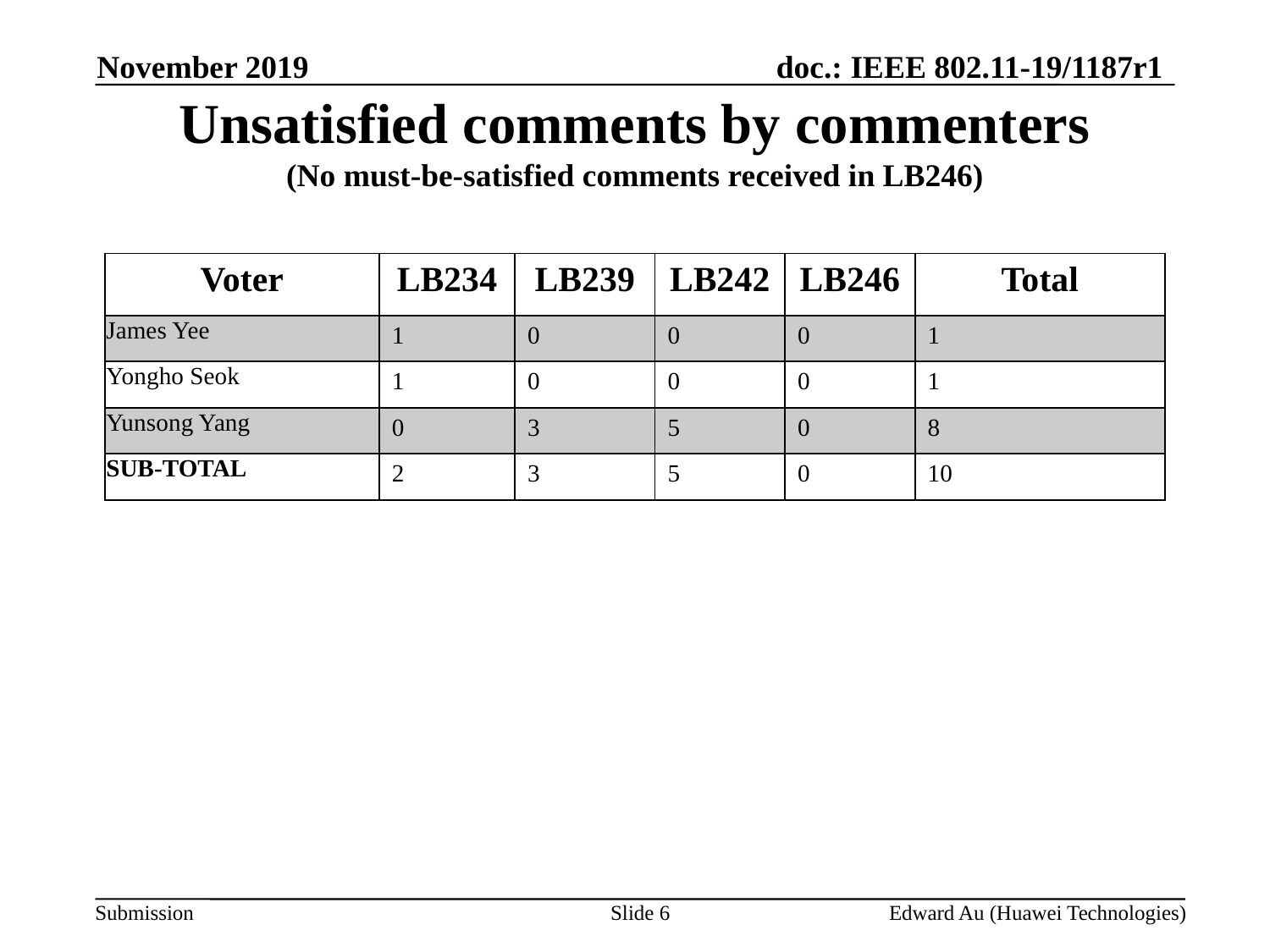

November 2019
# Unsatisfied comments by commenters (No must-be-satisfied comments received in LB246)
| Voter | LB234 | LB239 | LB242 | LB246 | Total |
| --- | --- | --- | --- | --- | --- |
| James Yee | 1 | 0 | 0 | 0 | 1 |
| Yongho Seok | 1 | 0 | 0 | 0 | 1 |
| Yunsong Yang | 0 | 3 | 5 | 0 | 8 |
| SUB-TOTAL | 2 | 3 | 5 | 0 | 10 |
Slide 6
Edward Au (Huawei Technologies)